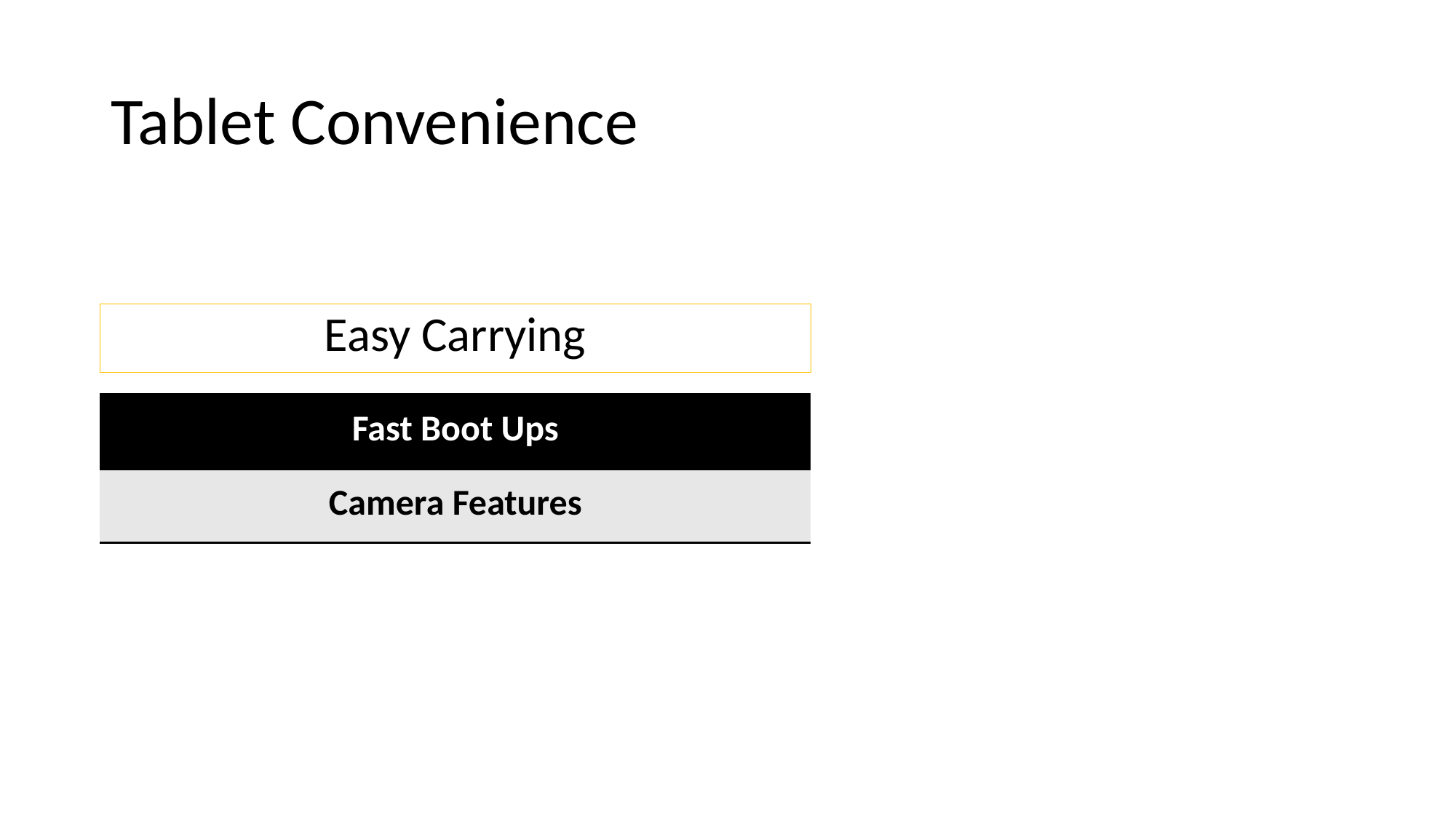

# Tablet Convenience

Easy Carrying
| Fast Boot Ups |
| --- |
| Camera Features |